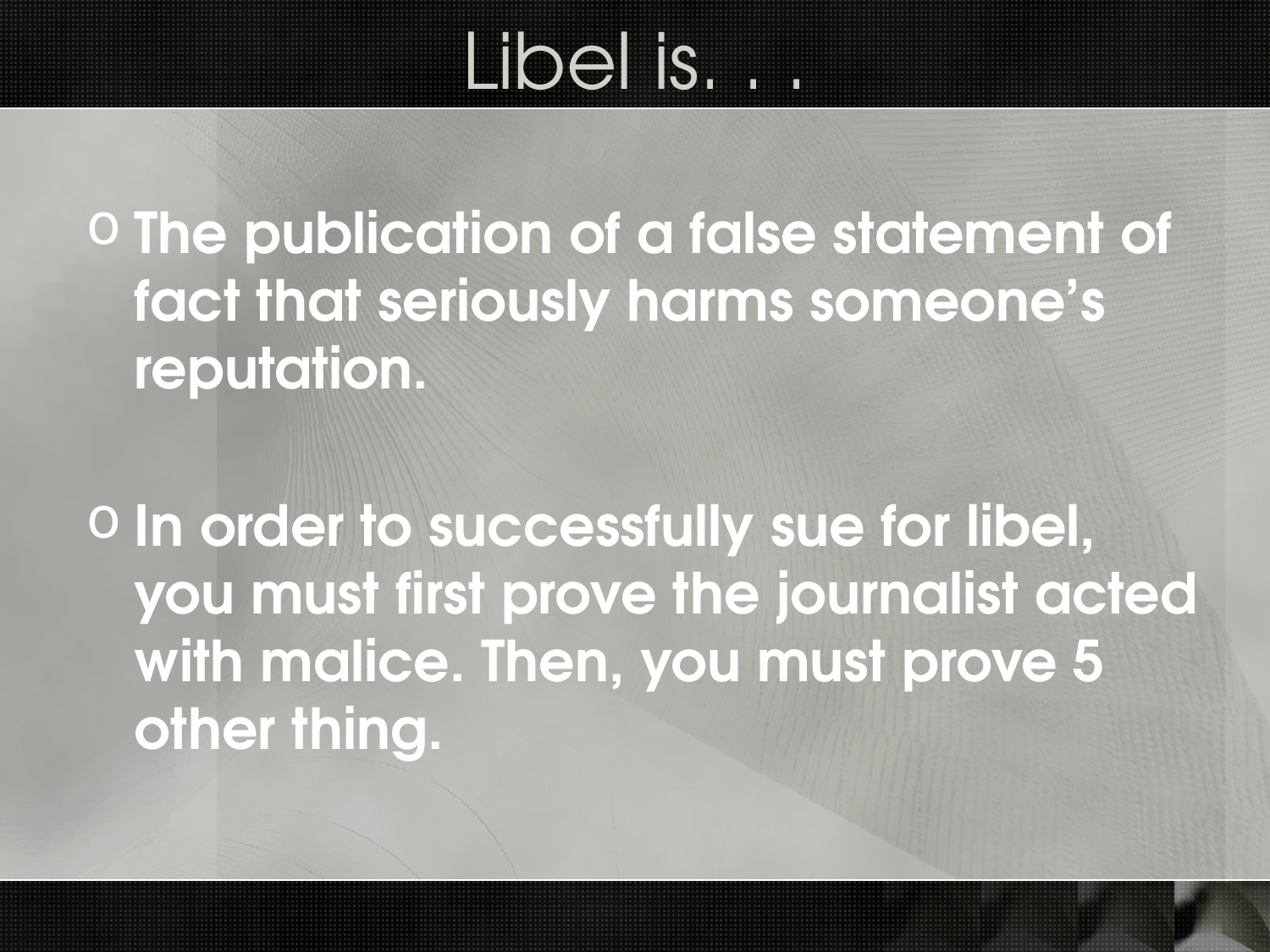

# Libel is. . .
The publication of a false statement of fact that seriously harms someone’s reputation.

In order to successfully sue for libel, you must first prove the journalist acted with malice. Then, you must prove 5 other thing.